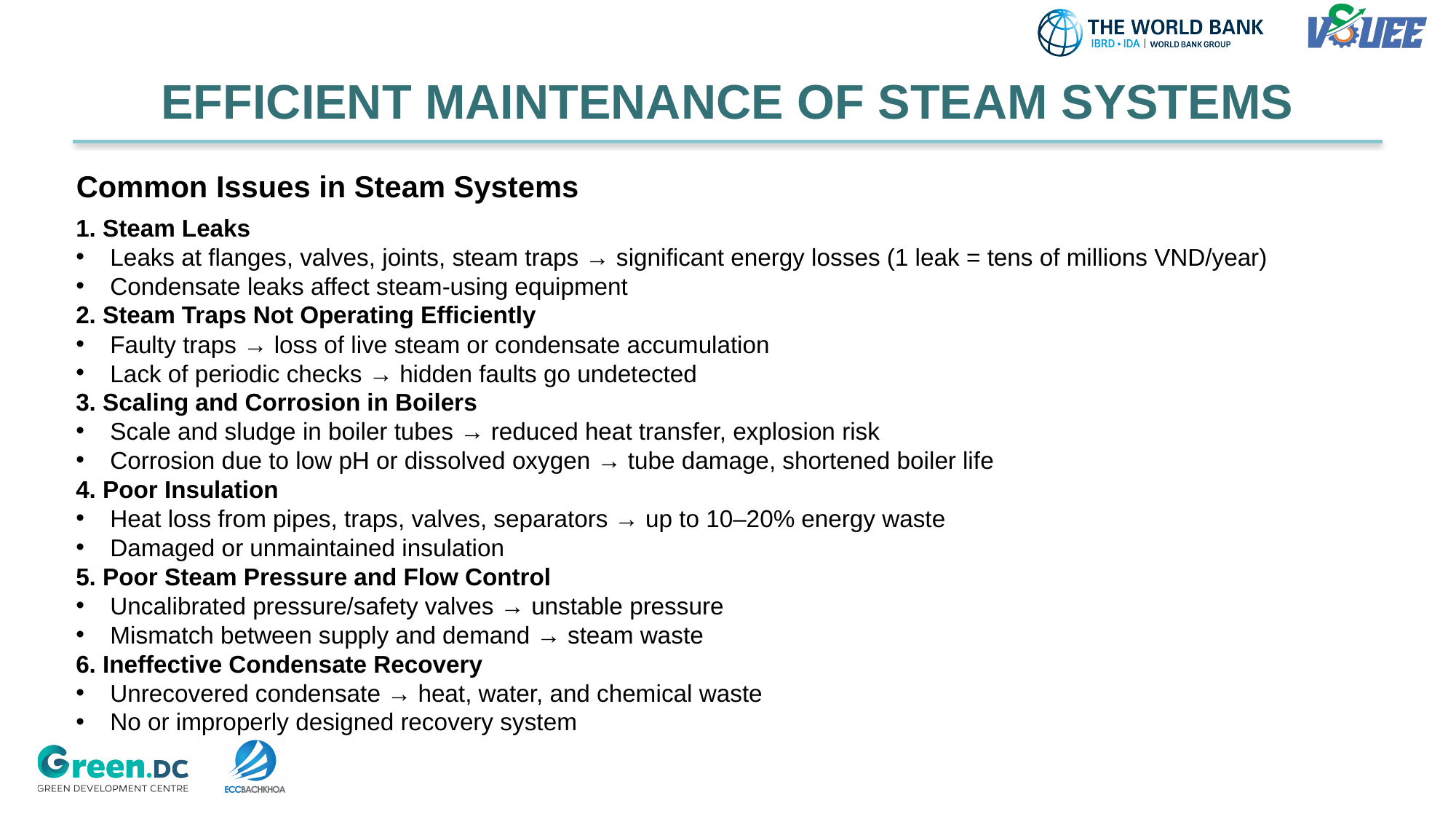

EFFICIENT MAINTENANCE OF STEAM SYSTEMS

Common Issues in Steam Systems
1. Steam Leaks
Leaks at flanges, valves, joints, steam traps → significant energy losses (1 leak = tens of millions VND/year)
Condensate leaks affect steam-using equipment
2. Steam Traps Not Operating Efficiently
Faulty traps → loss of live steam or condensate accumulation
Lack of periodic checks → hidden faults go undetected
3. Scaling and Corrosion in Boilers
Scale and sludge in boiler tubes → reduced heat transfer, explosion risk
Corrosion due to low pH or dissolved oxygen → tube damage, shortened boiler life
4. Poor Insulation
Heat loss from pipes, traps, valves, separators → up to 10–20% energy waste
Damaged or unmaintained insulation
5. Poor Steam Pressure and Flow Control
Uncalibrated pressure/safety valves → unstable pressure
Mismatch between supply and demand → steam waste
6. Ineffective Condensate Recovery
Unrecovered condensate → heat, water, and chemical waste
No or improperly designed recovery system